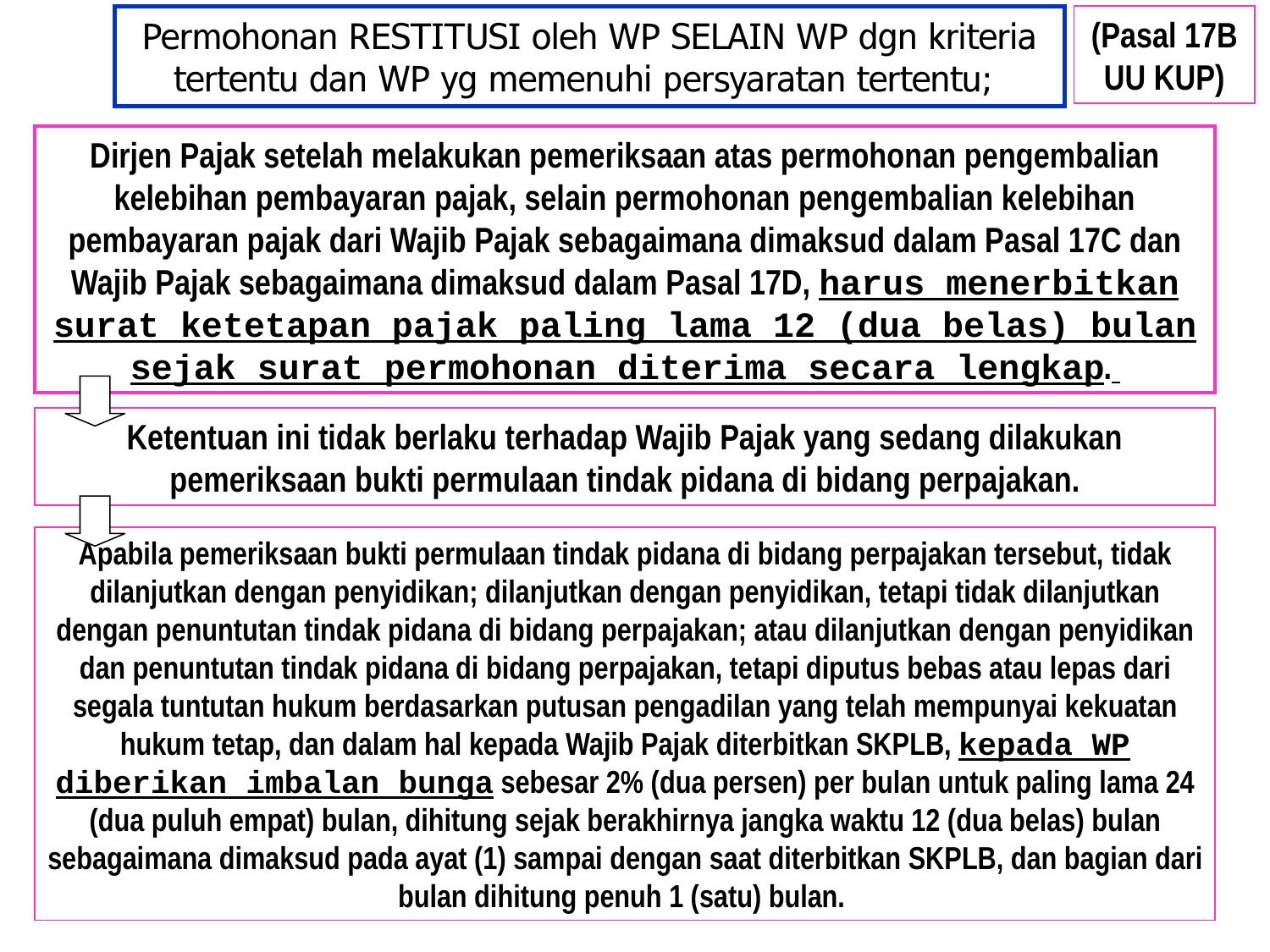

# Permohonan RESTITUSI oleh WP SELAIN WP dgn kriteria tertentu dan WP yg memenuhi persyaratan tertentu;
(Pasal 17B UU KUP)
Dirjen Pajak setelah melakukan pemeriksaan atas permohonan pengembalian kelebihan pembayaran pajak, selain permohonan pengembalian kelebihan pembayaran pajak dari Wajib Pajak sebagaimana dimaksud dalam Pasal 17C dan Wajib Pajak sebagaimana dimaksud dalam Pasal 17D, harus menerbitkan surat ketetapan pajak paling lama 12 (dua belas) bulan sejak surat permohonan diterima secara lengkap.

Ketentuan ini tidak berlaku terhadap Wajib Pajak yang sedang dilakukan pemeriksaan bukti permulaan tindak pidana di bidang perpajakan.

Apabila pemeriksaan bukti permulaan tindak pidana di bidang perpajakan tersebut, tidak dilanjutkan dengan penyidikan; dilanjutkan dengan penyidikan, tetapi tidak dilanjutkan dengan penuntutan tindak pidana di bidang perpajakan; atau dilanjutkan dengan penyidikan dan penuntutan tindak pidana di bidang perpajakan, tetapi diputus bebas atau lepas dari segala tuntutan hukum berdasarkan putusan pengadilan yang telah mempunyai kekuatan hukum tetap, dan dalam hal kepada Wajib Pajak diterbitkan SKPLB, kepada WP diberikan imbalan bunga sebesar 2% (dua persen) per bulan untuk paling lama 24 (dua puluh empat) bulan, dihitung sejak berakhirnya jangka waktu 12 (dua belas) bulan sebagaimana dimaksud pada ayat (1) sampai dengan saat diterbitkan SKPLB, dan bagian dari bulan dihitung penuh 1 (satu) bulan.